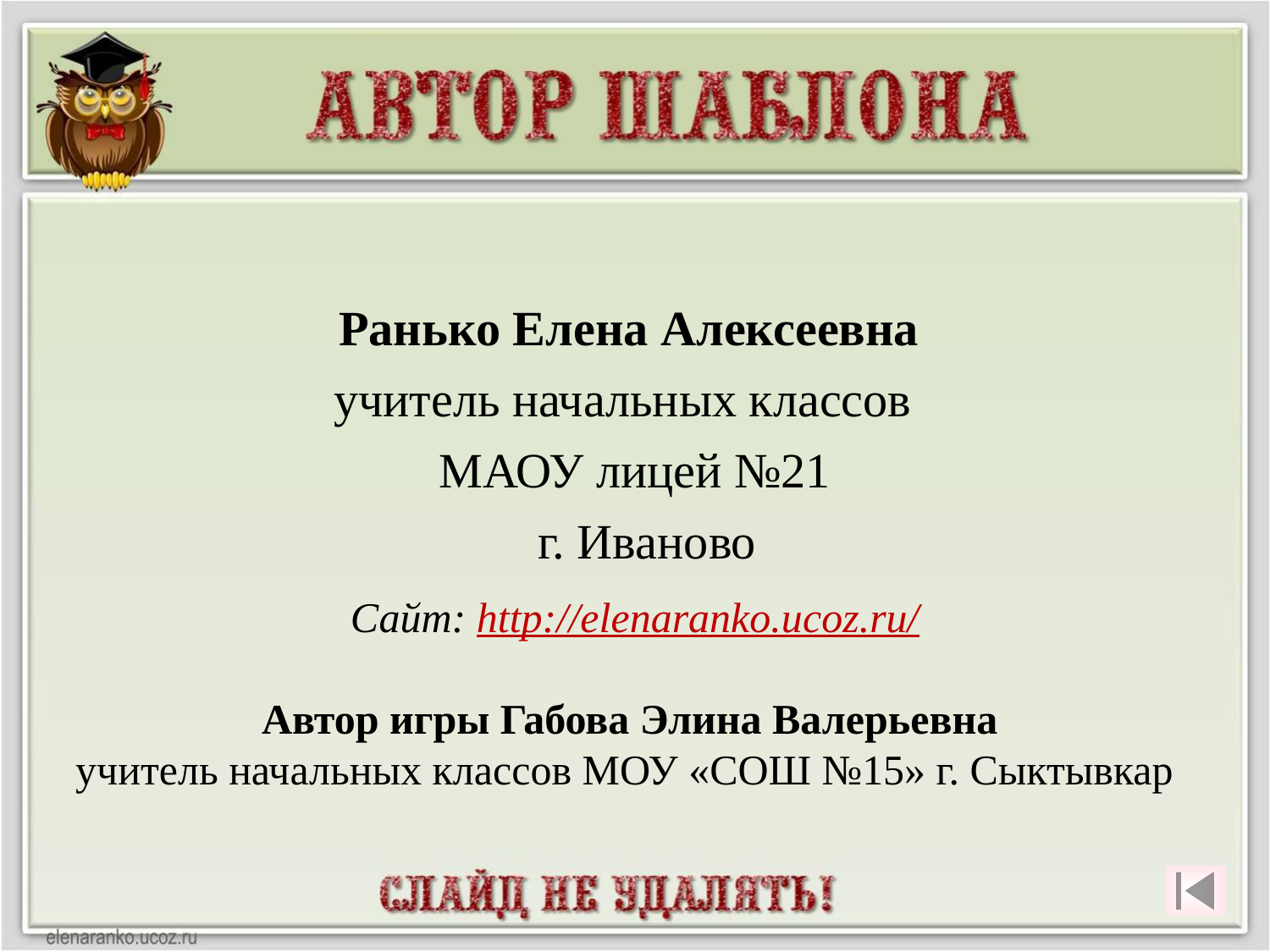

Ранько Елена Алексеевна
учитель начальных классов
МАОУ лицей №21
  г. Иваново

Сайт: http://elenaranko.ucoz.ru/

Автор игры Габова Элина Валерьевна
учитель начальных классов МОУ «СОШ №15» г. Сыктывкар